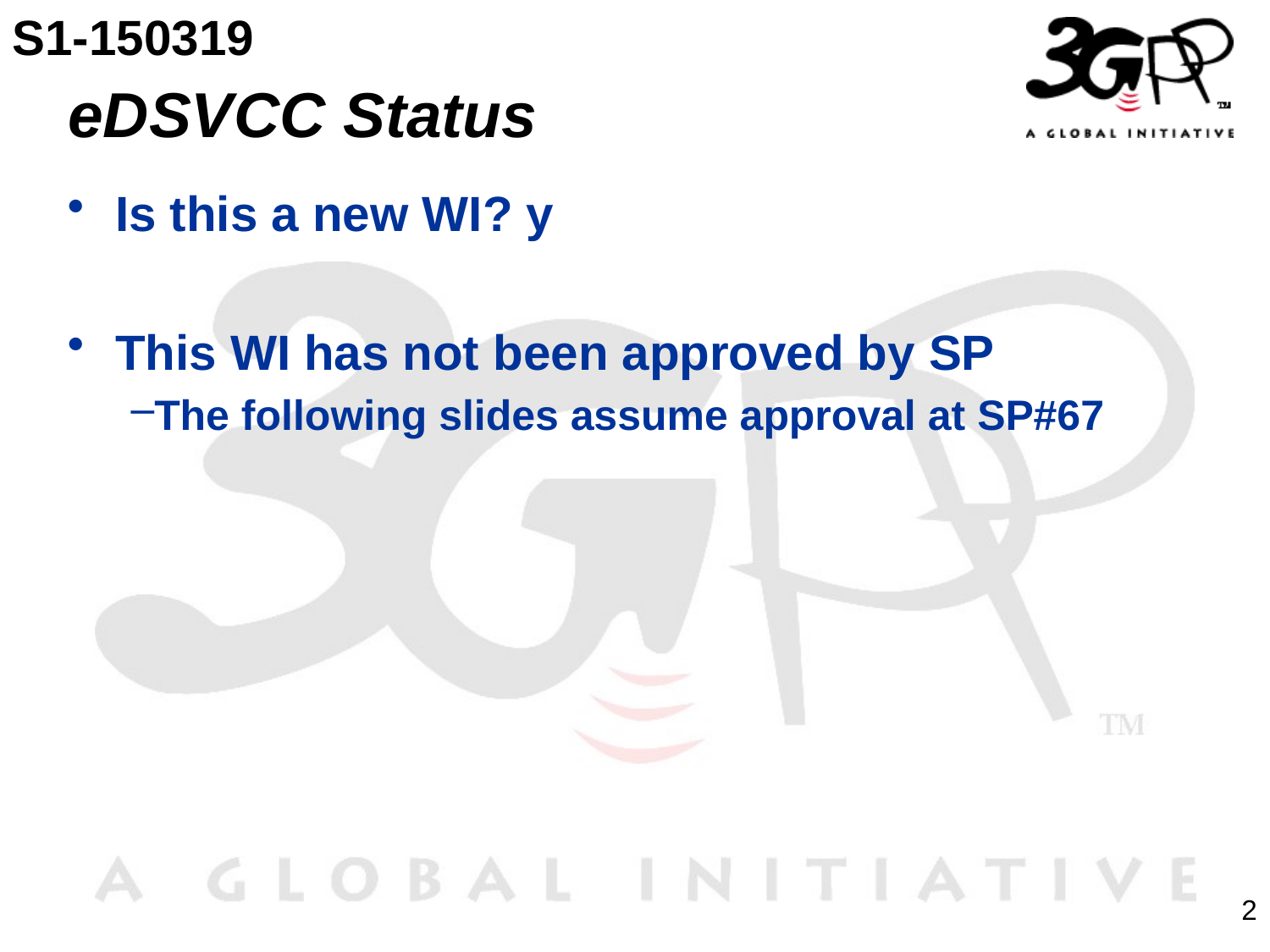

S1-150319
# eDSVCC Status
Is this a new WI? y

This WI has not been approved by SP
The following slides assume approval at SP#67
2